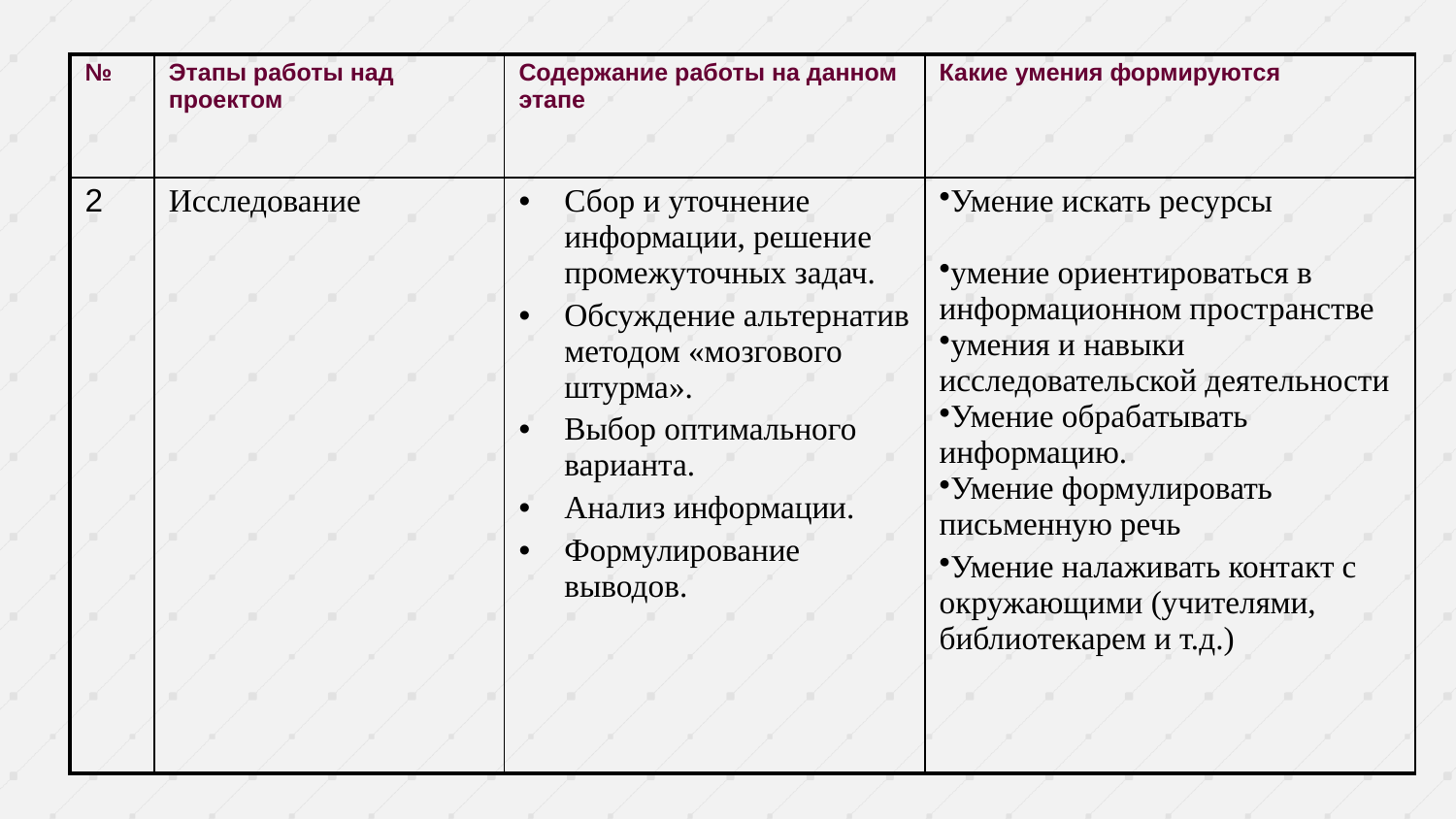

| № | Этапы работы над проектом | Содержание работы на данном этапе | Какие умения формируются |
| --- | --- | --- | --- |
| 2 | Исследование | Сбор и уточнение информации, решение промежуточных задач. Обсуждение альтернатив методом «мозгового штурма». Выбор оптимального варианта. Анализ информации. Формулирование выводов. | Умение искать ресурсы умение ориентироваться в информационном пространстве умения и навыки исследовательской деятельности Умение обрабатывать информацию. Умение формулировать письменную речь Умение налаживать контакт с окружающими (учителями, библиотекарем и т.д.) |